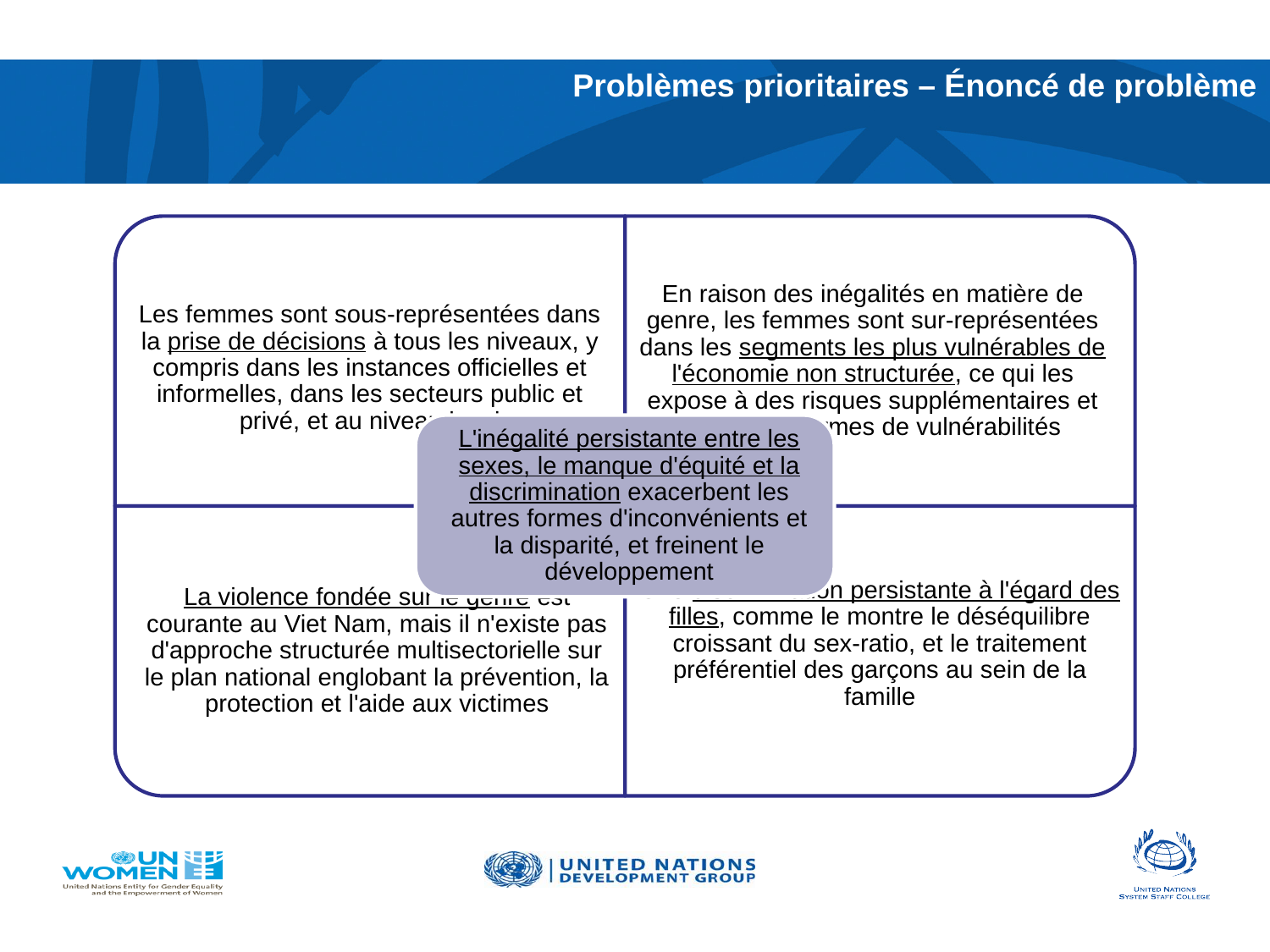

# Problèmes prioritaires – Énoncé de problème
Les femmes sont sous-représentées dans la prise de décisions à tous les niveaux, y compris dans les instances officielles et informelles, dans les secteurs public et privé, et au niveau local
En raison des inégalités en matière de genre, les femmes sont sur-représentées dans les segments les plus vulnérables de l'économie non structurée, ce qui les expose à des risques supplémentaires et à d'autres formes de vulnérabilités
La violence fondée sur le genre est courante au Viet Nam, mais il n'existe pas d'approche structurée multisectorielle sur le plan national englobant la prévention, la protection et l'aide aux victimes
Une discrimination persistante à l'égard des filles, comme le montre le déséquilibre croissant du sex-ratio, et le traitement préférentiel des garçons au sein de la famille
L'inégalité persistante entre les sexes, le manque d'équité et la discrimination exacerbent les autres formes d'inconvénients et la disparité, et freinent le développement